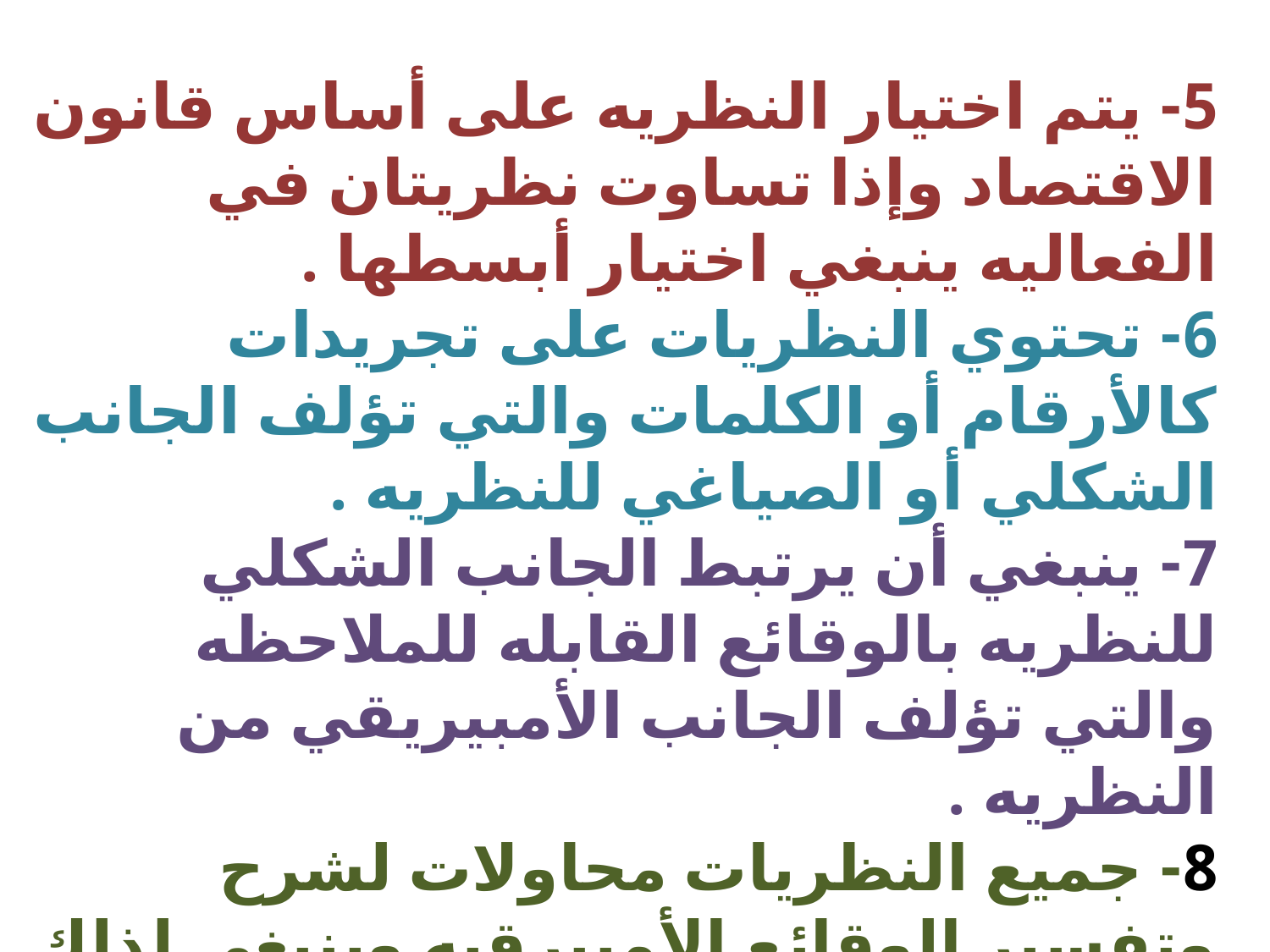

5- يتم اختيار النظريه على أساس قانون الاقتصاد وإذا تساوت نظريتان في الفعاليه ينبغي اختيار أبسطها .
6- تحتوي النظريات على تجريدات كالأرقام أو الكلمات والتي تؤلف الجانب الشكلي أو الصياغي للنظريه .
7- ينبغي أن يرتبط الجانب الشكلي للنظريه بالوقائع القابله للملاحظه والتي تؤلف الجانب الأمبيريقي من النظريه .
8- جميع النظريات محاولات لشرح وتفسير الوقائع الأمبيرقيه وينبغي لذلك أن تبدأ بالملاحظات الأمبيريقيه وتنتهي بانتهائها .